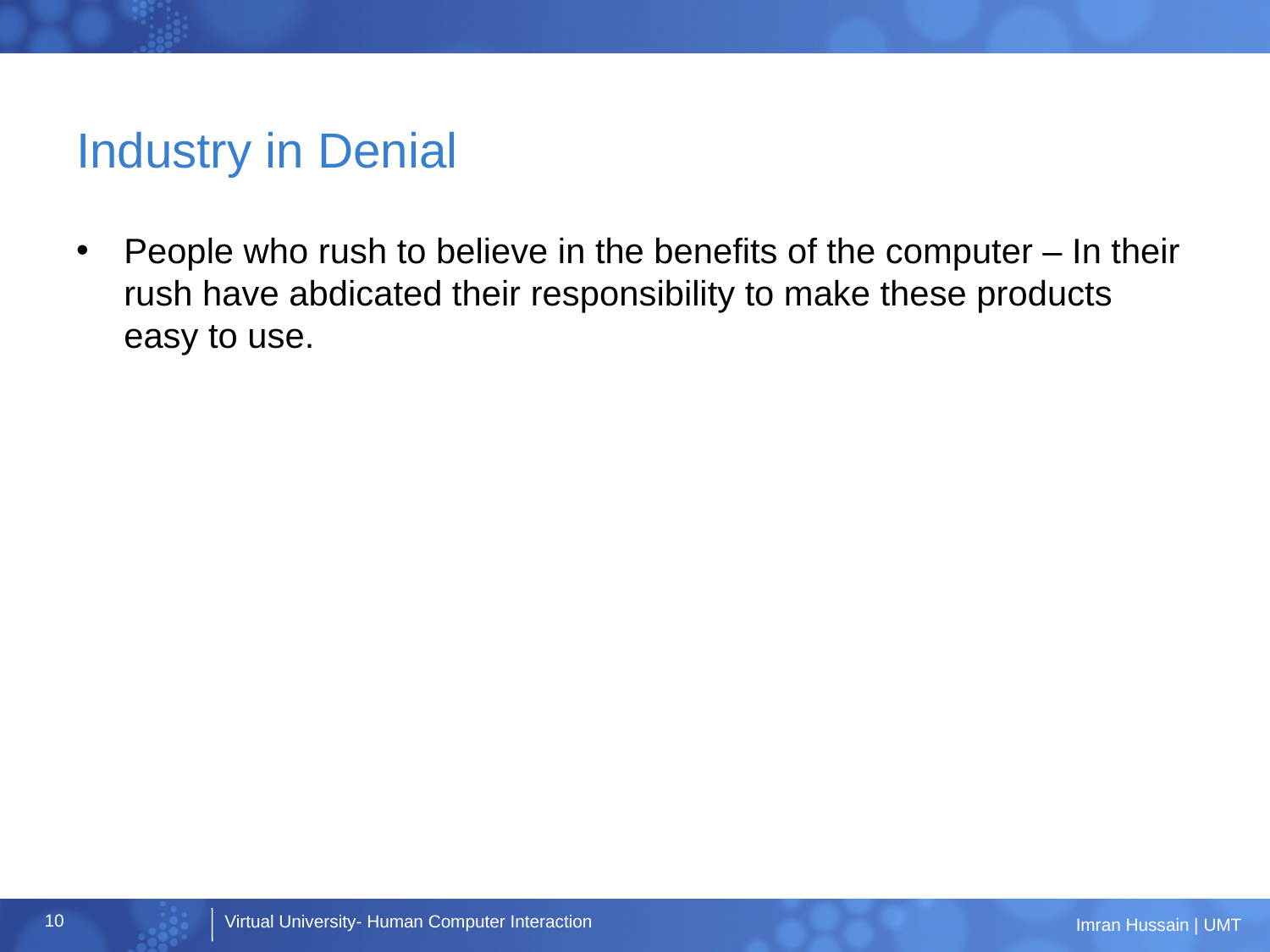

# Industry in Denial
People who rush to believe in the benefits of the computer – In their rush have abdicated their responsibility to make these products easy to use.